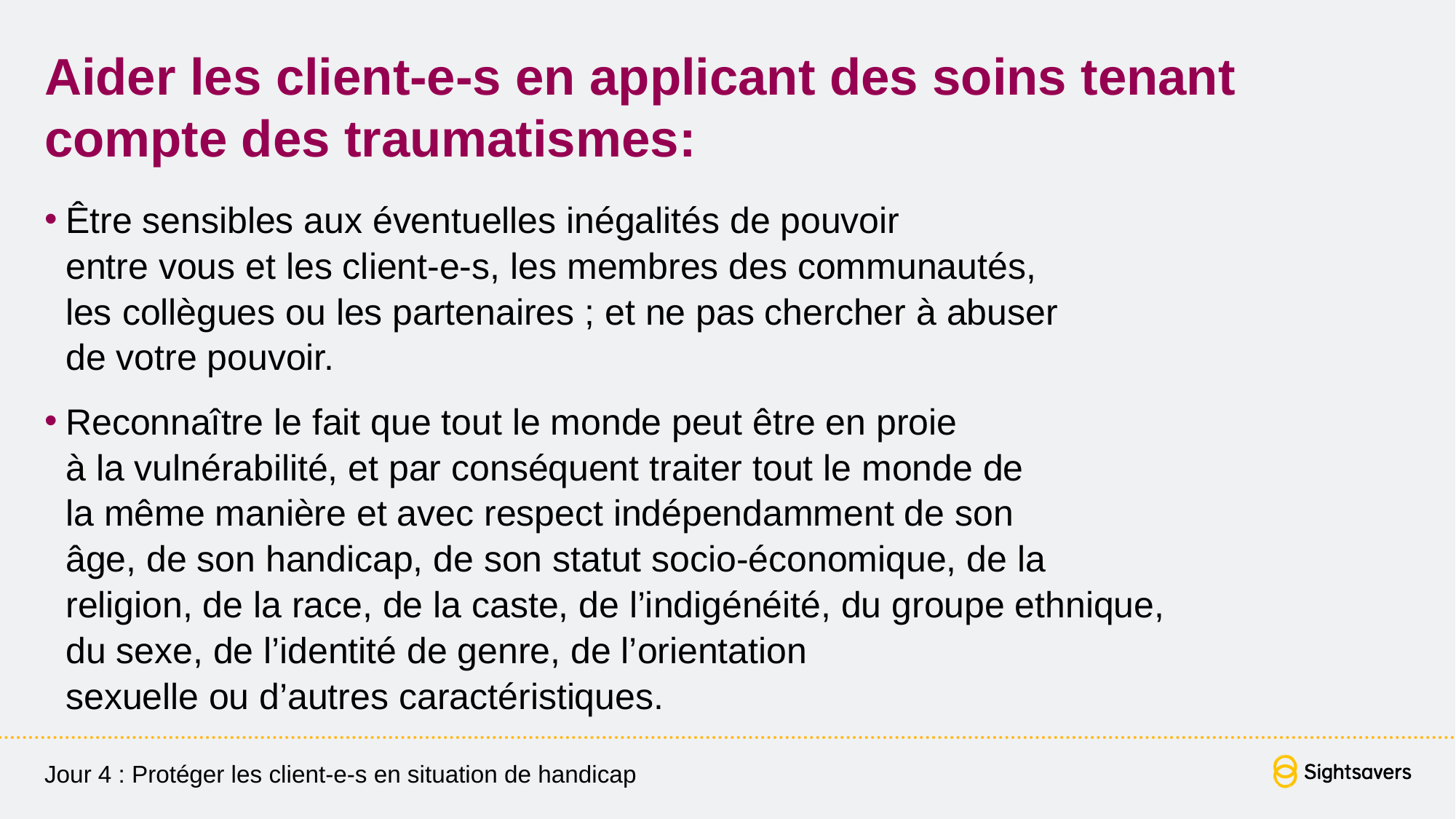

# Aider les client-e-s en applicant des soins tenant compte des traumatismes:
Être sensibles aux éventuelles inégalités de pouvoir
entre vous et les client-e-s, les membres des communautés,
les collègues ou les partenaires ; et ne pas chercher à abuser
de votre pouvoir.
Reconnaître le fait que tout le monde peut être en proie
à la vulnérabilité, et par conséquent traiter tout le monde de
la même manière et avec respect indépendamment de son
âge, de son handicap, de son statut socio-économique, de la religion, de la race, de la caste, de l’indigénéité, du groupe ethnique, du sexe, de l’identité de genre, de l’orientation
sexuelle ou d’autres caractéristiques.
Jour 4 : Protéger les client-e-s en situation de handicap